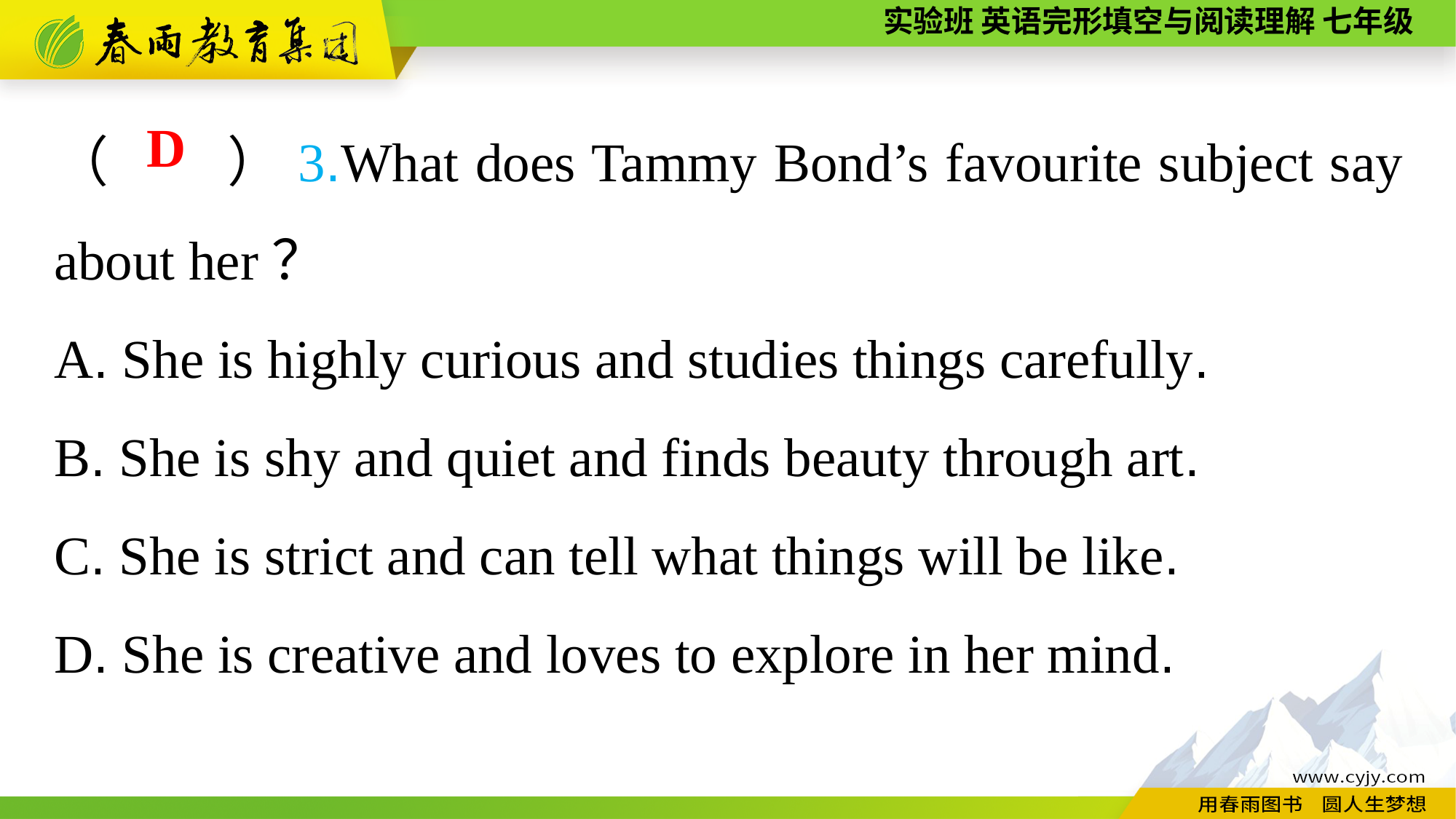

（　　）3.What does Tammy Bond’s favourite subject say about her？
A. She is highly curious and studies things carefully.
B. She is shy and quiet and finds beauty through art.
C. She is strict and can tell what things will be like.
D. She is creative and loves to explore in her mind.
D